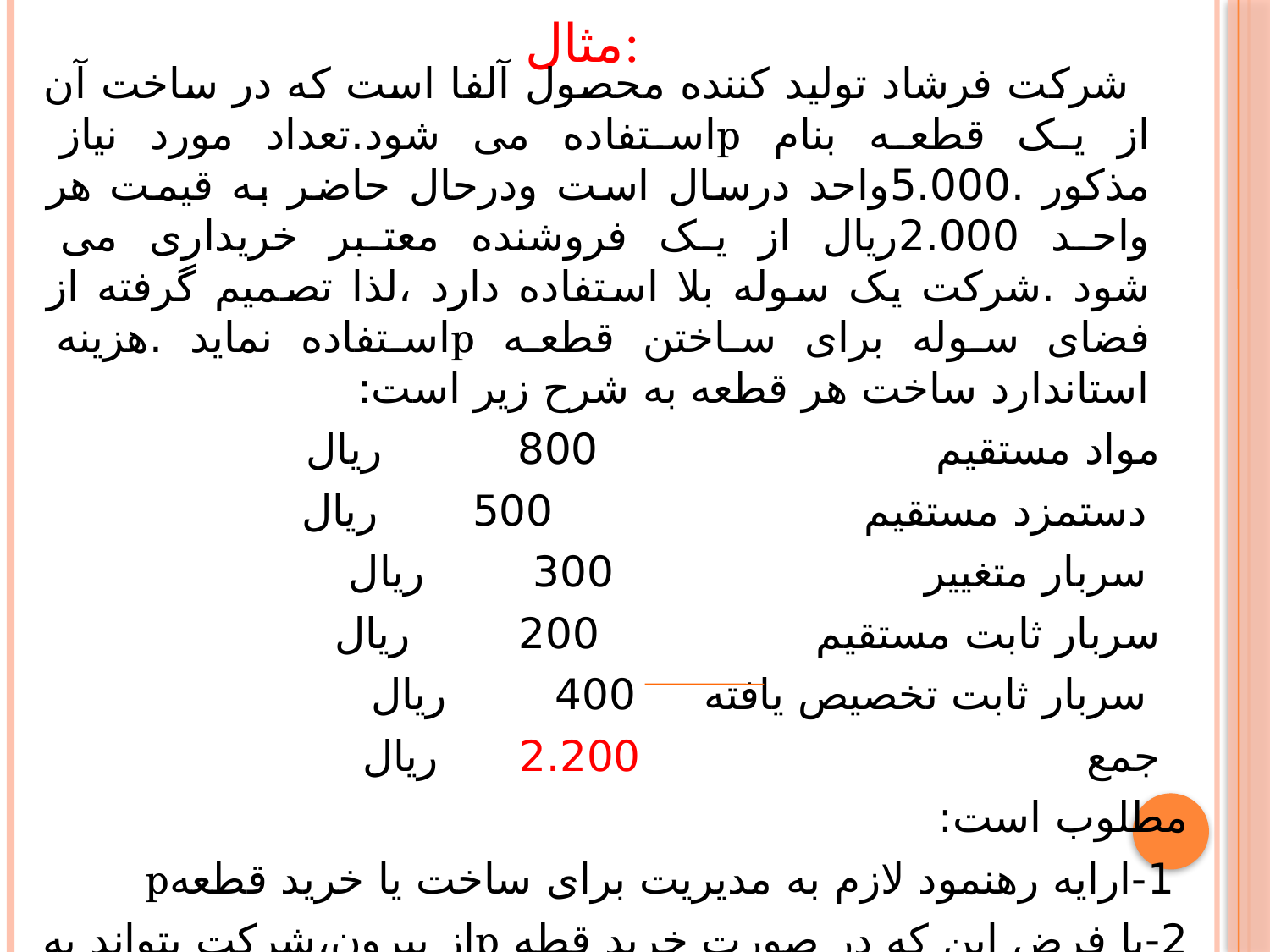

# مثال:
    شرکت فرشاد تولید کننده محصول آلفا است که در ساخت آن از یک قطعه بنام pاستفاده می شود.تعداد مورد نیاز مذکور .5.000واحد درسال است ودرحال حاضر به قیمت هر واحد 2.000ریال از یک فروشنده معتبر خریداری می شود .شرکت یک سوله بلا استفاده دارد ،لذا تصمیم گرفته از فضای سوله برای ساختن قطعه pاستفاده نماید .هزینه استاندارد ساخت هر قطعه به شرح زیر است:
  مواد مستقیم                         800          ریال
   دستمزد مستقیم                       500       ریال
   سربار متغییر                       300        ریال
  سربار ثابت مستقیم                200        ریال
   سربار ثابت تخصیص یافته     400        ریال
  جمع                                 2.200      ریال
مطلوب است:
 1-ارایه رهنمود لازم به مدیریت برای ساخت یا خرید قطعهp
2-با فرض این که در صورت خرید قطه pاز بیرون،شرکت بتواند به مبلغ1.200.000ریال سوله را اجاره دهد تصمیم صحیح چیست؟